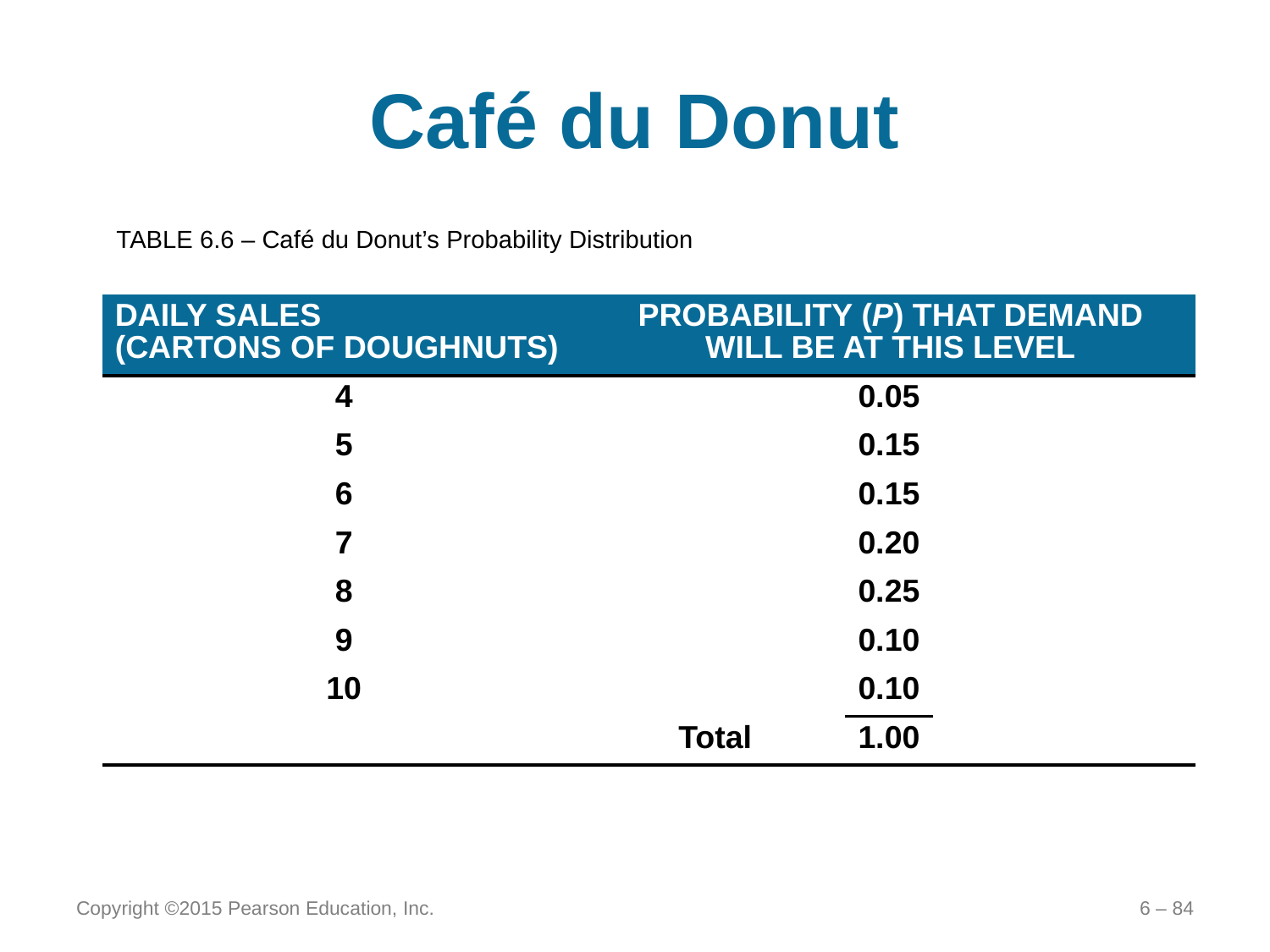

# Café du Donut
TABLE 6.6 – Café du Donut’s Probability Distribution
| DAILY SALES (CARTONS OF DOUGHNUTS) | PROBABILITY (P) THAT DEMAND WILL BE AT THIS LEVEL |  |  |
| --- | --- | --- | --- |
| 4 |  | 0.05 |  |
| 5 |  | 0.15 |  |
| 6 |  | 0.15 |  |
| 7 |  | 0.20 |  |
| 8 |  | 0.25 |  |
| 9 |  | 0.10 |  |
| 10 |  | 0.10 |  |
|  | Total | 1.00 |  |
Copyright ©2015 Pearson Education, Inc.
6 – 84